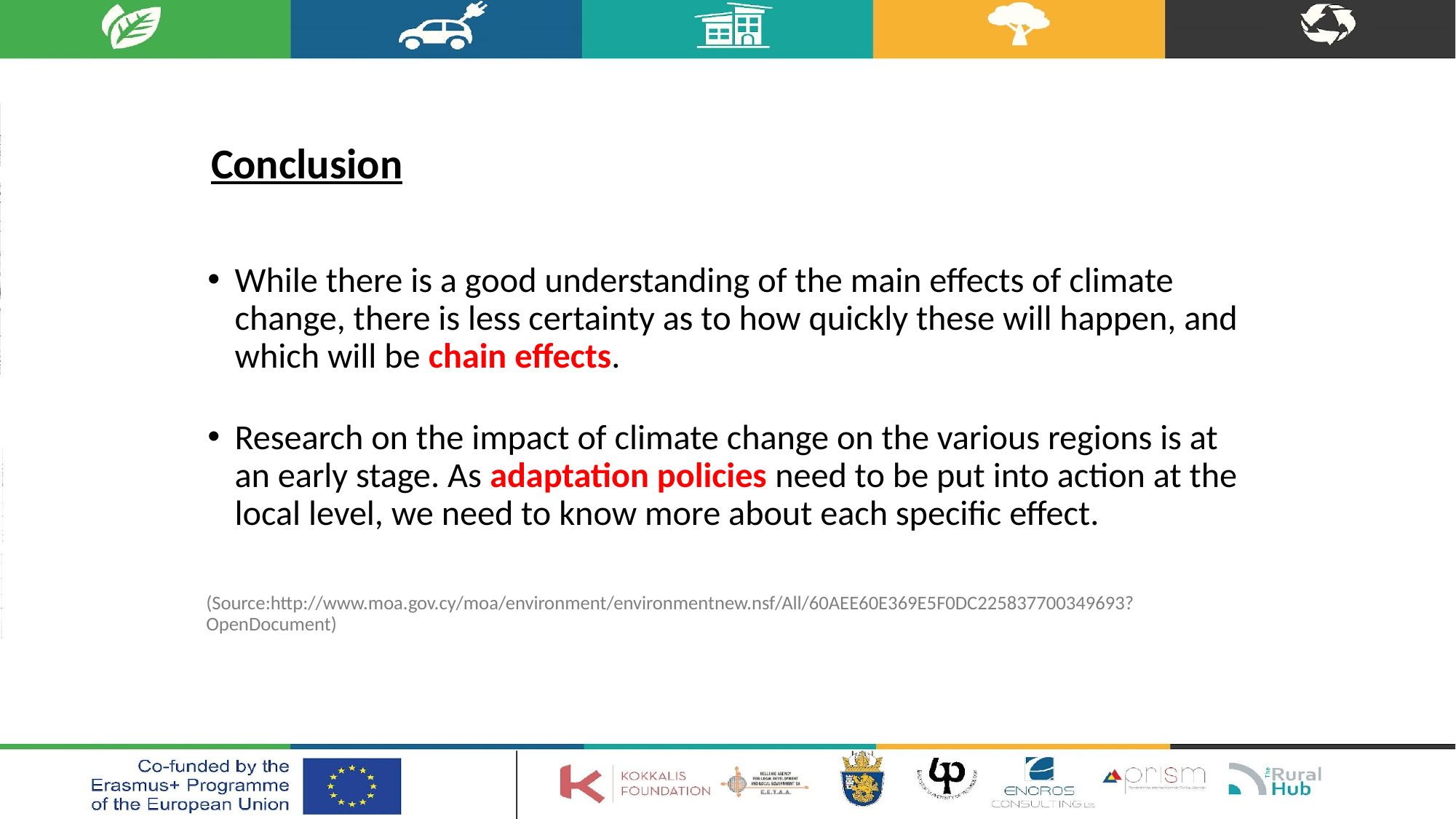

# Conclusion
While there is a good understanding of the main effects of climate change, there is less certainty as to how quickly these will happen, and which will be chain effects.

Research on the impact of climate change on the various regions is at an early stage. As adaptation policies need to be put into action at the local level, we need to know more about each specific effect.

(Source:http://www.moa.gov.cy/moa/environment/environmentnew.nsf/All/60AEE60E369E5F0DC225837700349693?OpenDocument)